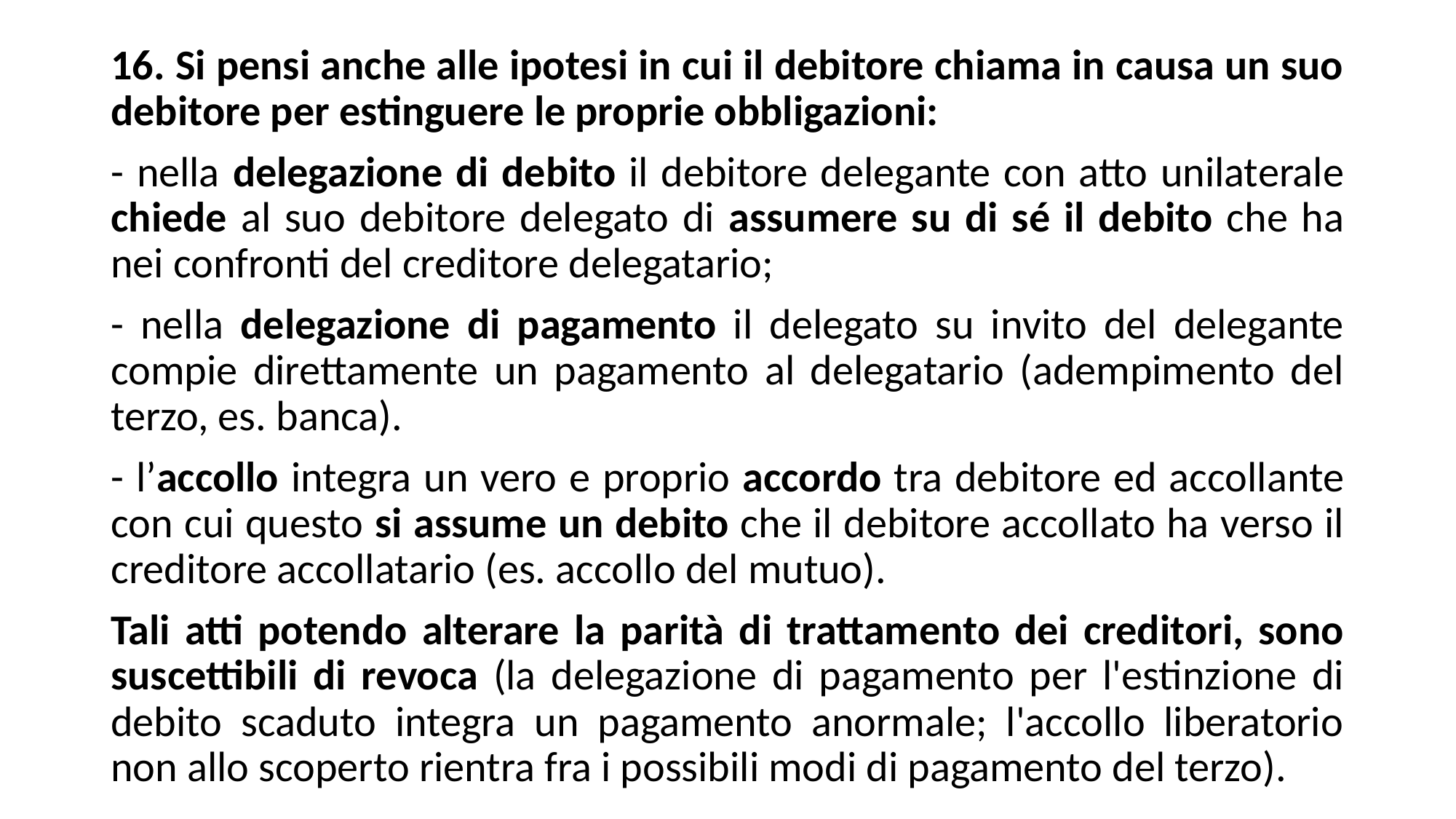

16. Si pensi anche alle ipotesi in cui il debitore chiama in causa un suo debitore per estinguere le proprie obbligazioni:
- nella delegazione di debito il debitore delegante con atto unilaterale chiede al suo debitore delegato di assumere su di sé il debito che ha nei confronti del creditore delegatario;
- nella delegazione di pagamento il delegato su invito del delegante compie direttamente un pagamento al delegatario (adempimento del terzo, es. banca).
- l’accollo integra un vero e proprio accordo tra debitore ed accollante con cui questo si assume un debito che il debitore accollato ha verso il creditore accollatario (es. accollo del mutuo).
Tali atti potendo alterare la parità di trattamento dei creditori, sono suscettibili di revoca (la delegazione di pagamento per l'estinzione di debito scaduto integra un pagamento anormale; l'accollo liberatorio non allo scoperto rientra fra i possibili modi di pagamento del terzo).